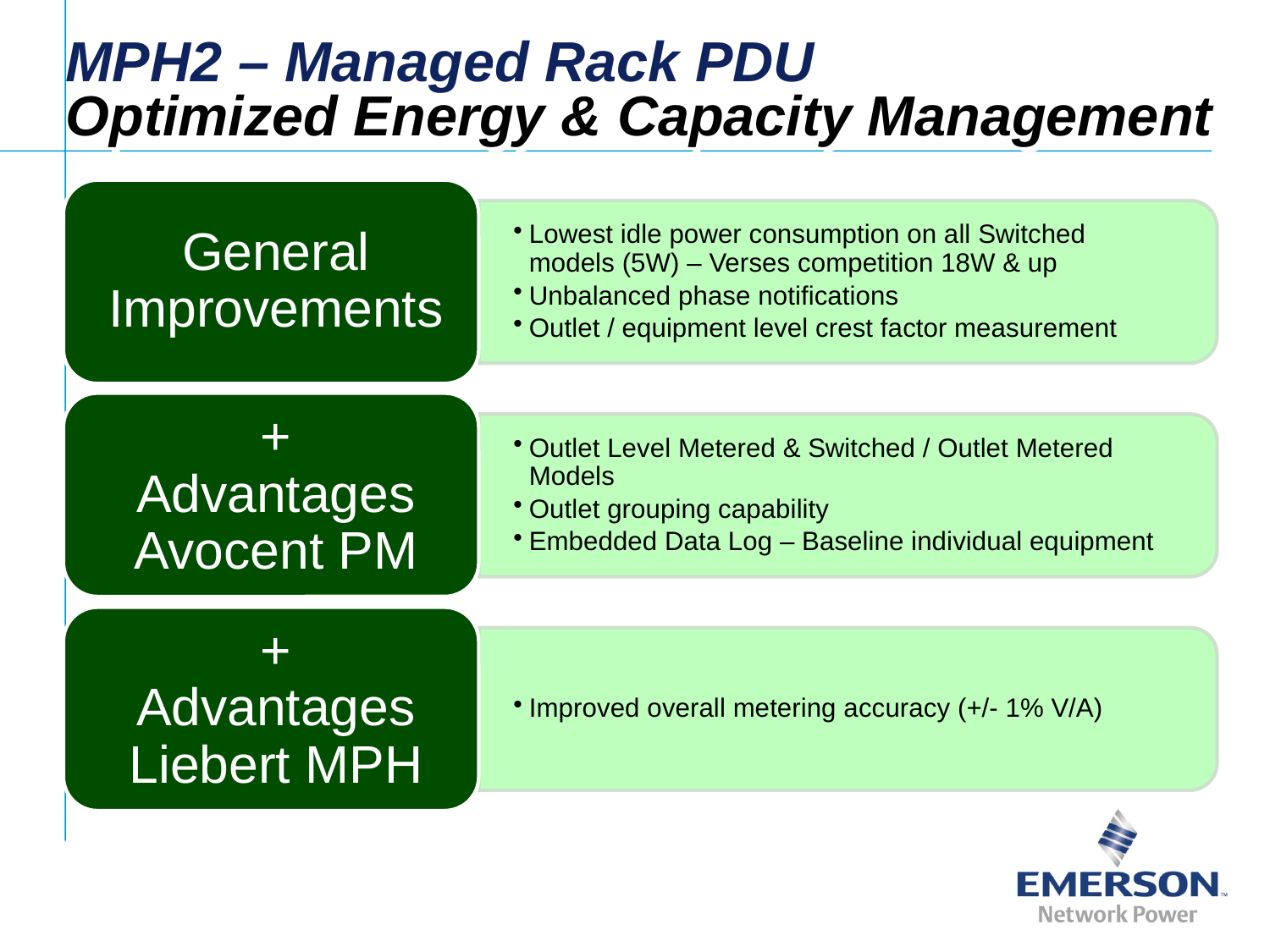

# MPH2 – Managed Rack PDU Optimized Energy & Capacity Management
Lowest idle power consumption on all Switched models (5W) – Verses competition 18W & up
Unbalanced phase notifications
Outlet / equipment level crest factor measurement
General Improvements
Outlet Level Metered & Switched / Outlet Metered Models
Outlet grouping capability
Embedded Data Log – Baseline individual equipment
+
Advantages Avocent PM
Improved overall metering accuracy (+/- 1% V/A)
+
Advantages
Liebert MPH